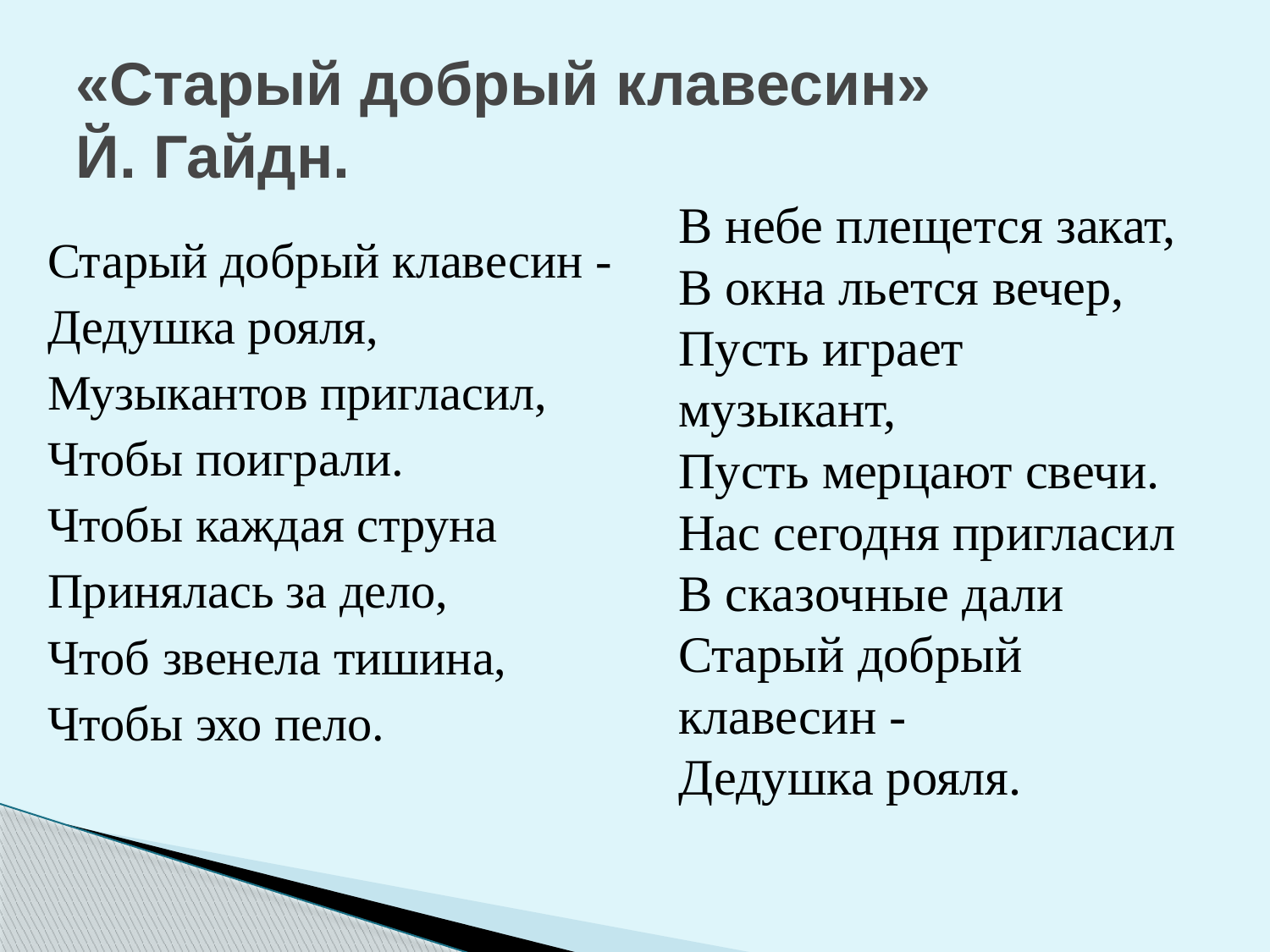

# «Старый добрый клавесин» Й. Гайдн.
В небе плещется закат,
В окна льется вечер,
Пусть играет музыкант,
Пусть мерцают свечи.
Нас сегодня пригласил
В сказочные дали
Старый добрый клавесин -
Дедушка рояля.
Старый добрый клавесин -
Дедушка рояля,
Музыкантов пригласил,
Чтобы поиграли.
Чтобы каждая струна
Принялась за дело,
Чтоб звенела тишина,
Чтобы эхо пело.